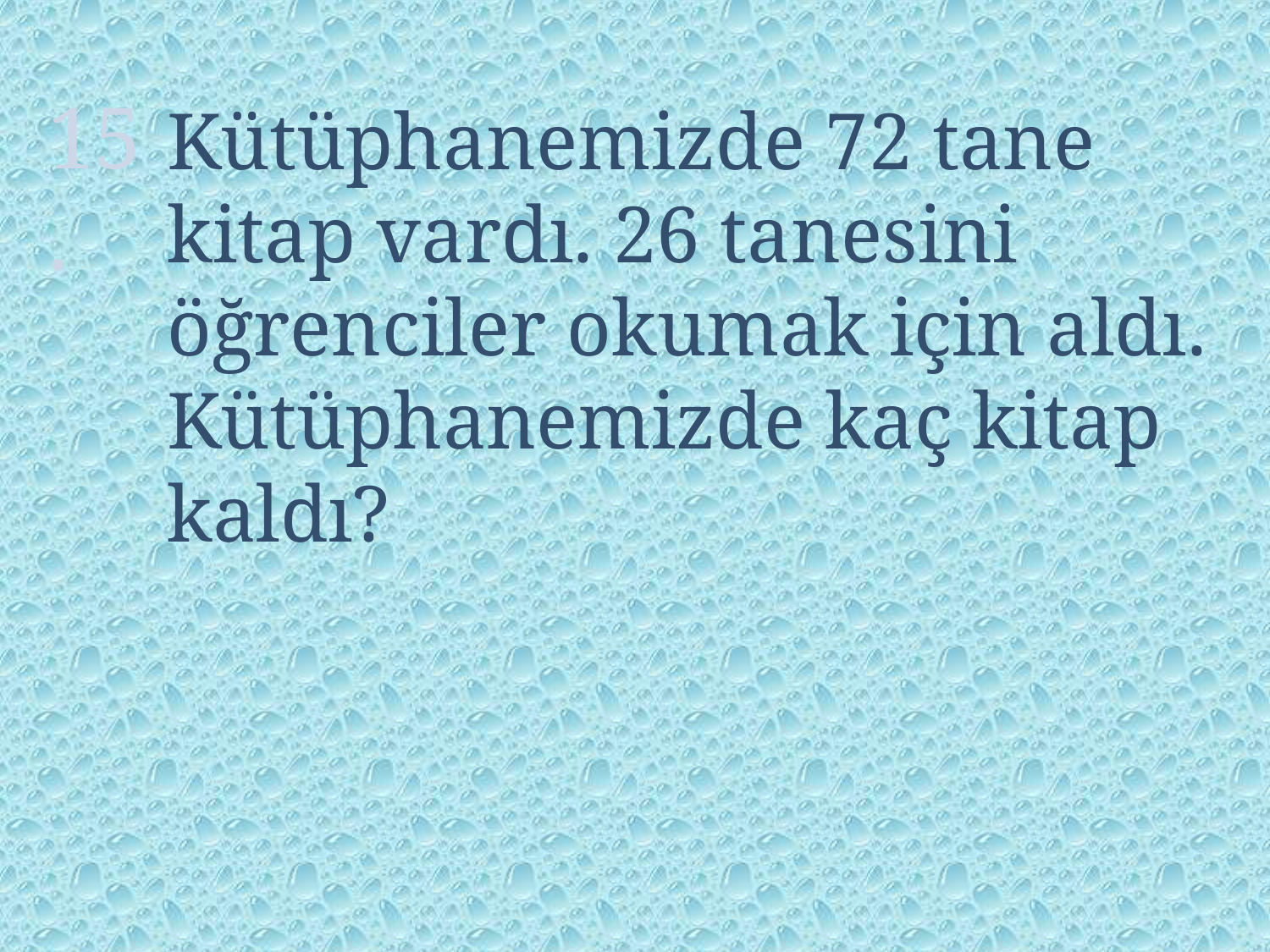

15.
Kütüphanemizde 72 tane kitap vardı. 26 tanesini öğrenciler okumak için aldı. Kütüphanemizde kaç kitap kaldı?